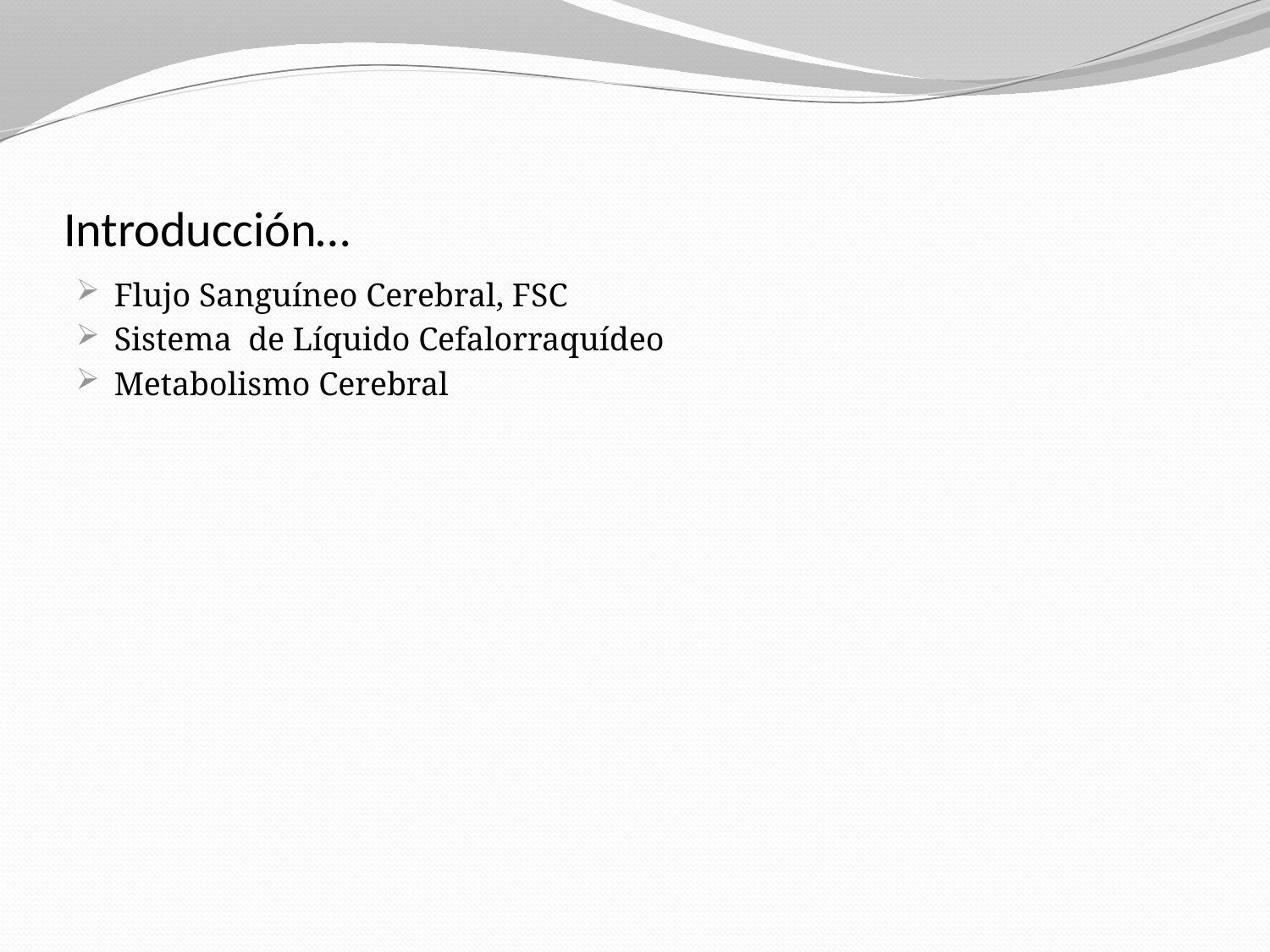

# Introducción…
Flujo Sanguíneo Cerebral, FSC
Sistema  de Líquido Cefalorraquídeo
Metabolismo Cerebral